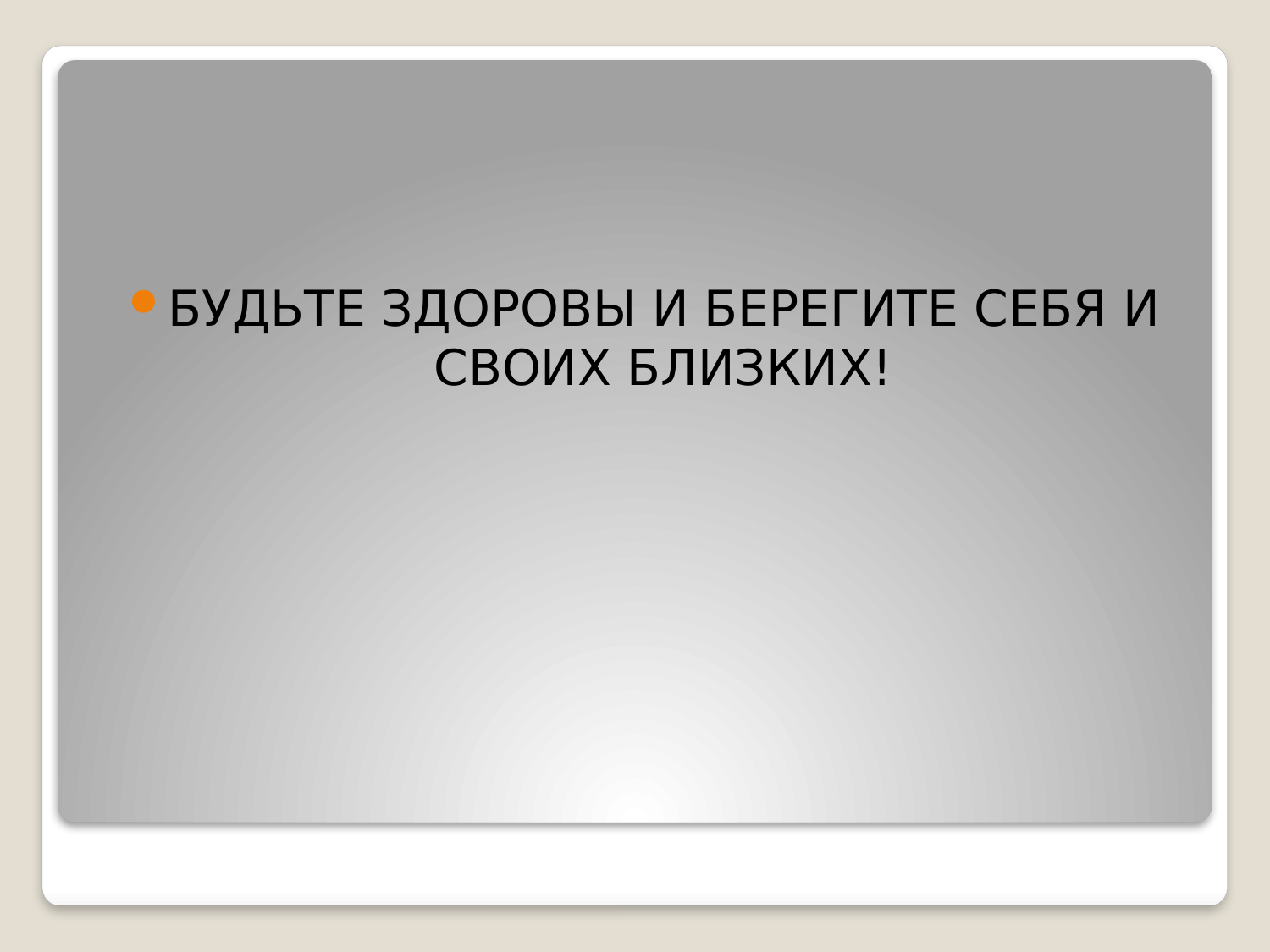

БУДЬТЕ ЗДОРОВЫ И БЕРЕГИТЕ СЕБЯ И СВОИХ БЛИЗКИХ!
#